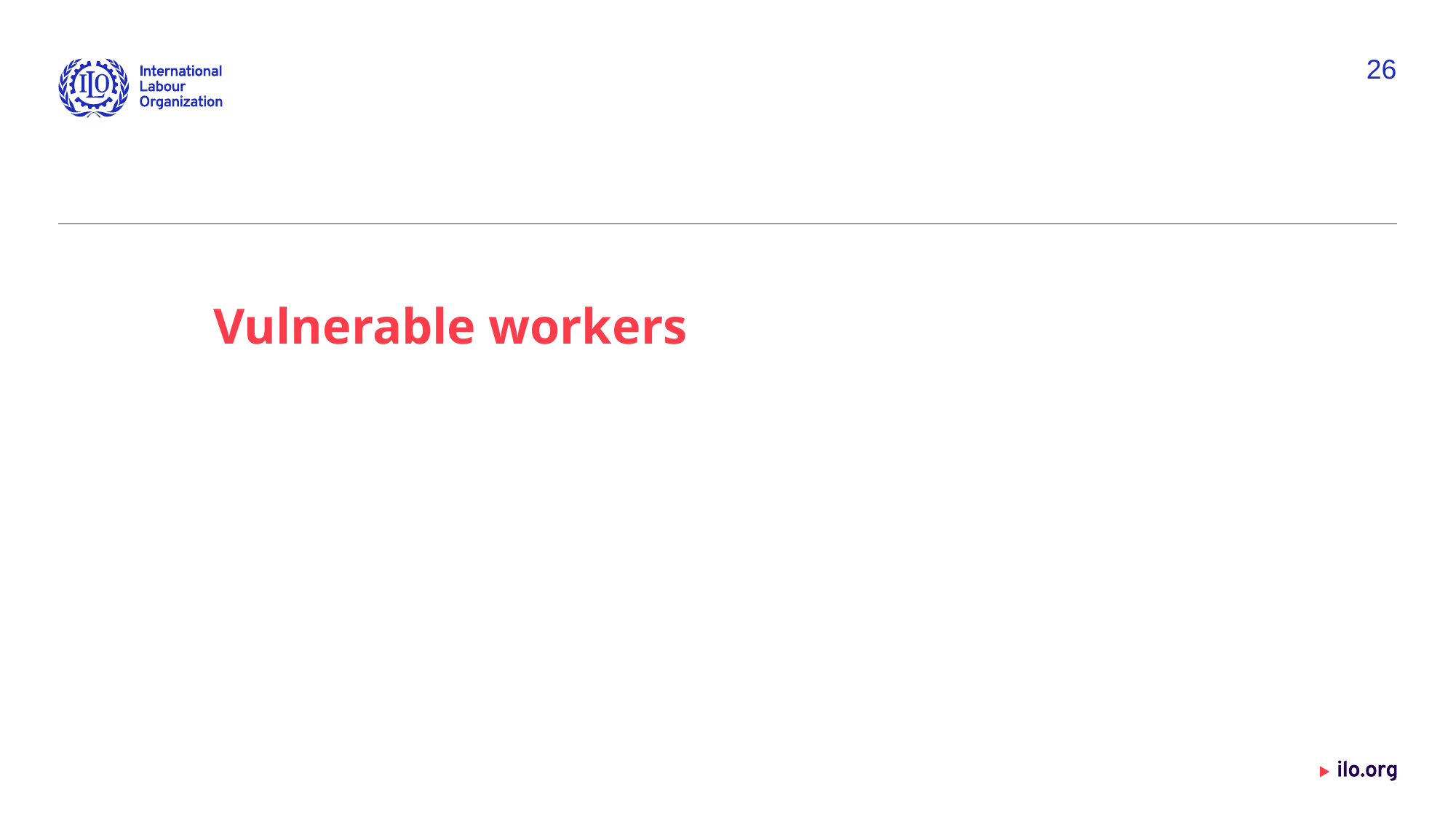

26
Vulnerable workers
Date: Monday / 01 / October / 2019